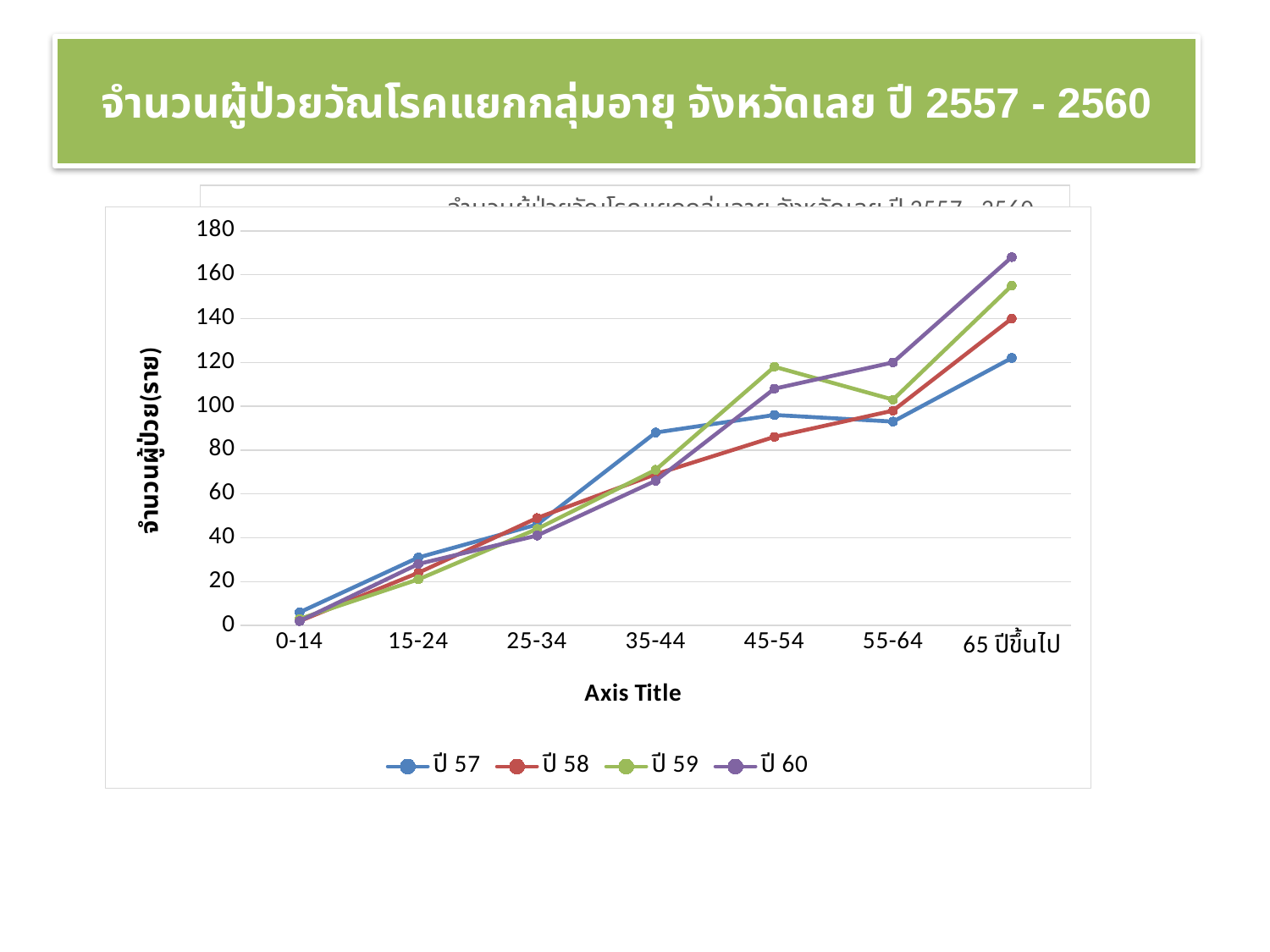

# จำนวนผู้ป่วยวัณโรคแยกกลุ่มอายุ จังหวัดเลย ปี 2557 - 2560

### Chart: จำนวนผู้ป่วยวัณโรคแยกกลุ่มอายุ จังหวัดเลย ปี 2557 - 2560

| Category |  |  |  |  |
|---|---|---|---|---|
| 0-14 | 6.0 | 2.0 | 3.0 | 2.0 |
| 15-24 | 31.0 | 24.0 | 21.0 | 28.0 |
| 25-34 | 46.0 | 49.0 | 44.0 | 41.0 |
| 35-44 | 88.0 | 69.0 | 71.0 | 66.0 |
| 45-54 | 96.0 | 86.0 | 118.0 | 108.0 |
| 55-64 | 93.0 | 98.0 | 103.0 | 120.0 |
| 65 ปีขึ้นไป | 122.0 | 140.0 | 155.0 | 168.0 |

### Chart

| Category |  |  |  |  |
|---|---|---|---|---|
| 0-14 | 6.0 | 2.0 | 3.0 | 2.0 |
| 15-24 | 31.0 | 24.0 | 21.0 | 28.0 |
| 25-34 | 46.0 | 49.0 | 44.0 | 41.0 |
| 35-44 | 88.0 | 69.0 | 71.0 | 66.0 |
| 45-54 | 96.0 | 86.0 | 118.0 | 108.0 |
| 55-64 | 93.0 | 98.0 | 103.0 | 120.0 |
| 65 ปีขึ้นไป | 122.0 | 140.0 | 155.0 | 168.0 |